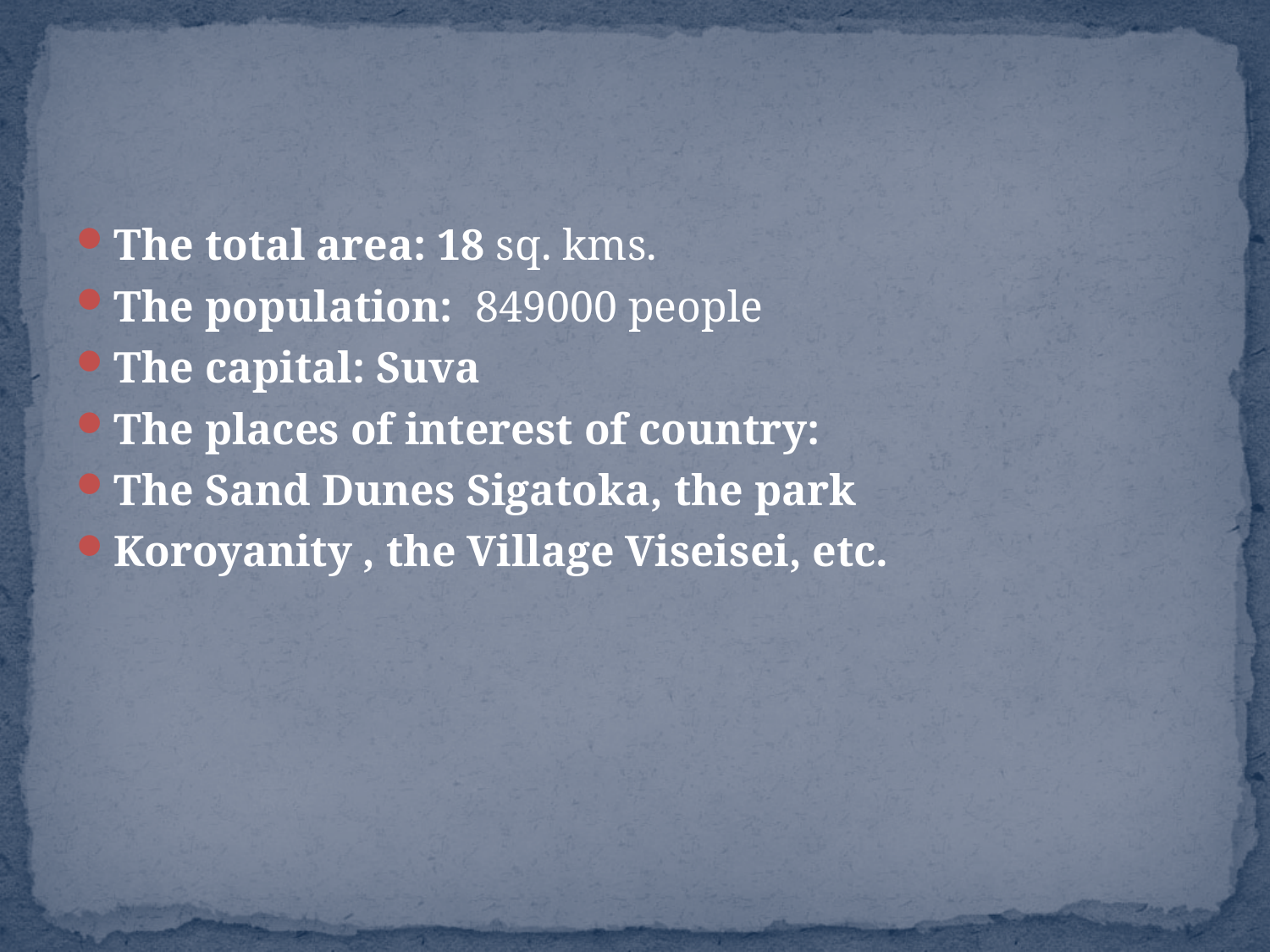

#
The total area: 18 sq. kms.
The population:  849000 people
The capital: Suva
The places of interest of country:
The Sand Dunes Sigatoka, the park
Koroyanity , the Village Viseisei, etc.